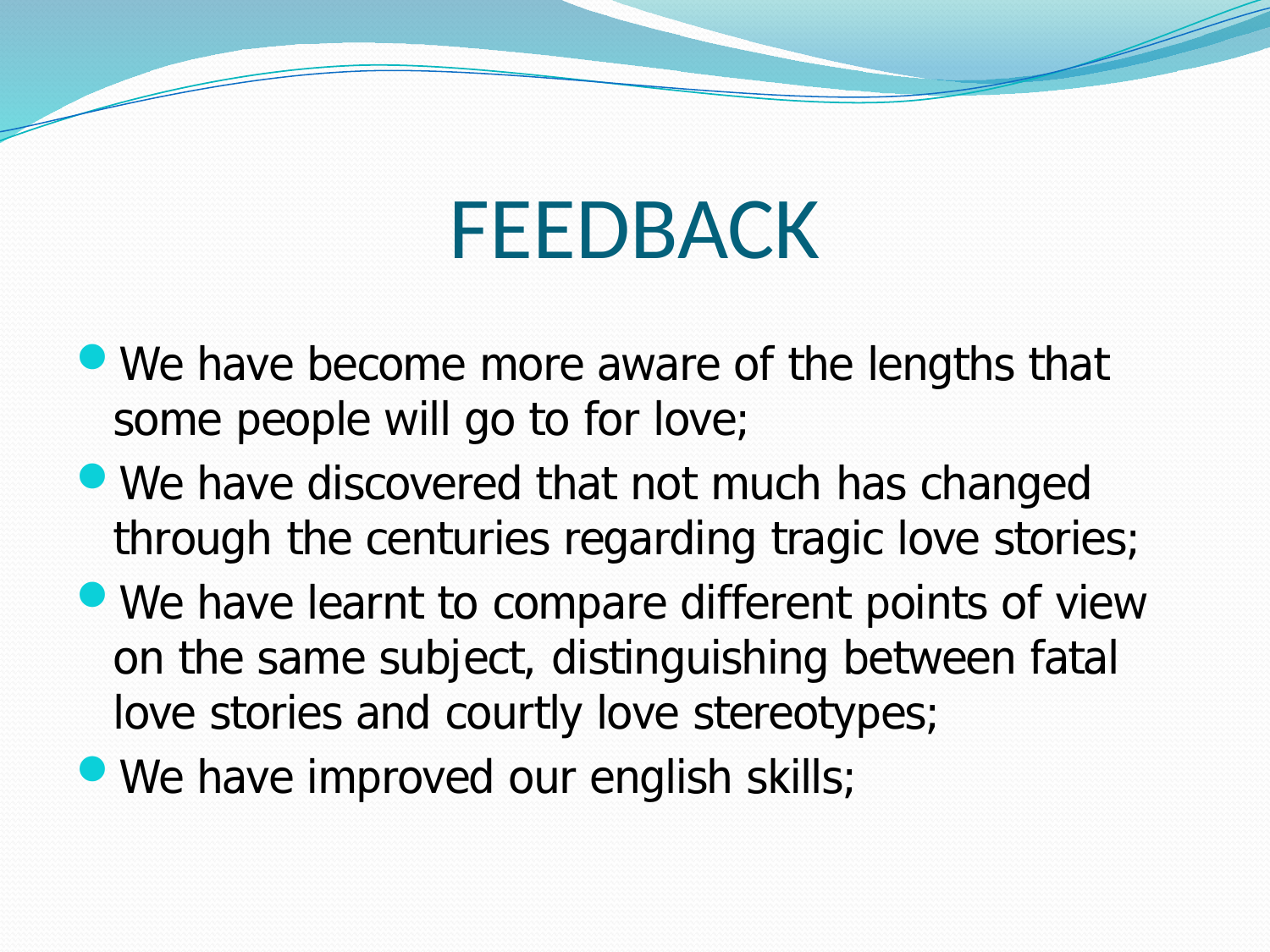

# FEEDBACK
We have become more aware of the lengths that some people will go to for love;
We have discovered that not much has changed through the centuries regarding tragic love stories;
We have learnt to compare different points of view on the same subject, distinguishing between fatal love stories and courtly love stereotypes;
We have improved our english skills;